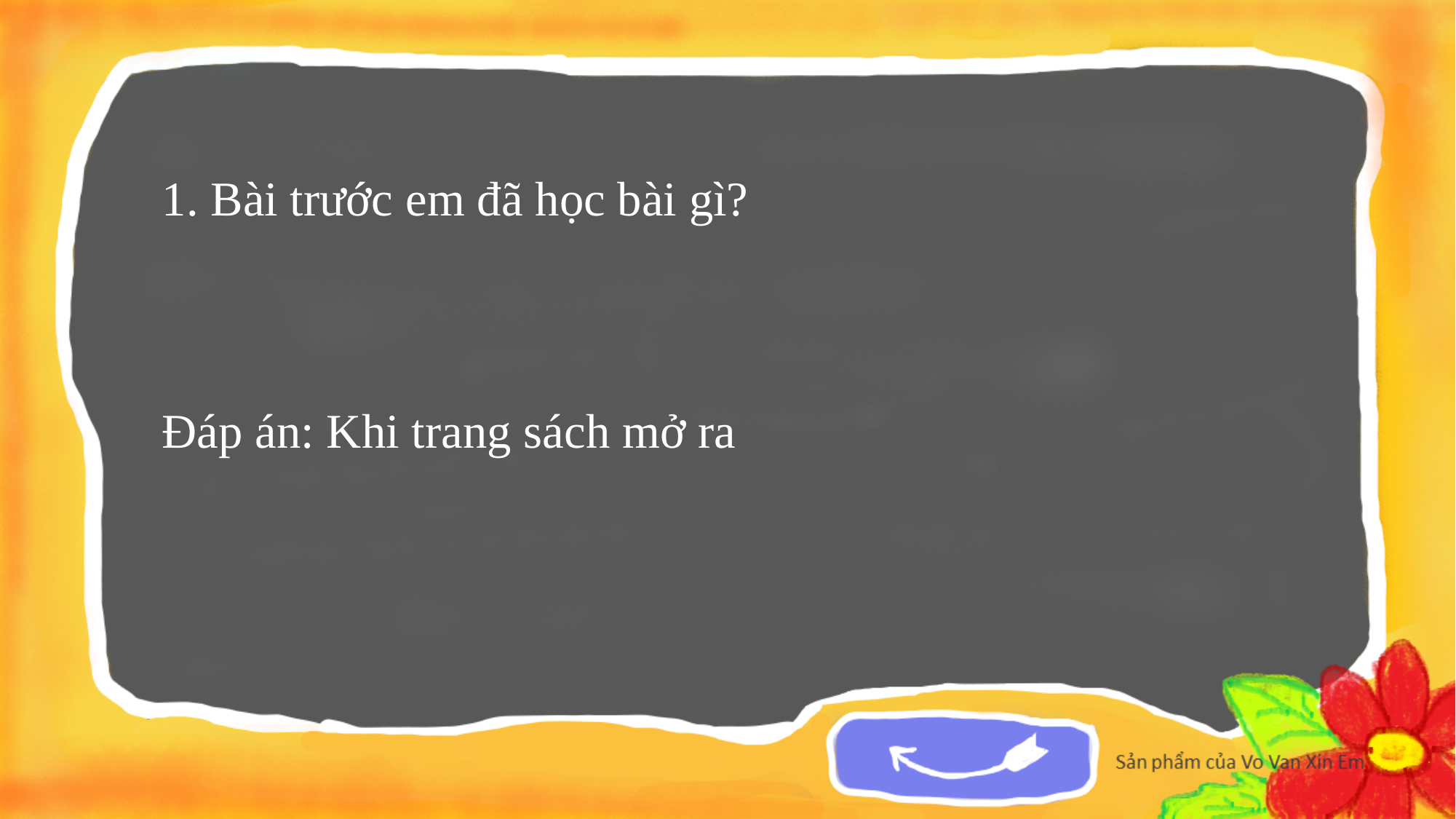

1. Bài trước em đã học bài gì?
Đáp án: Khi trang sách mở ra